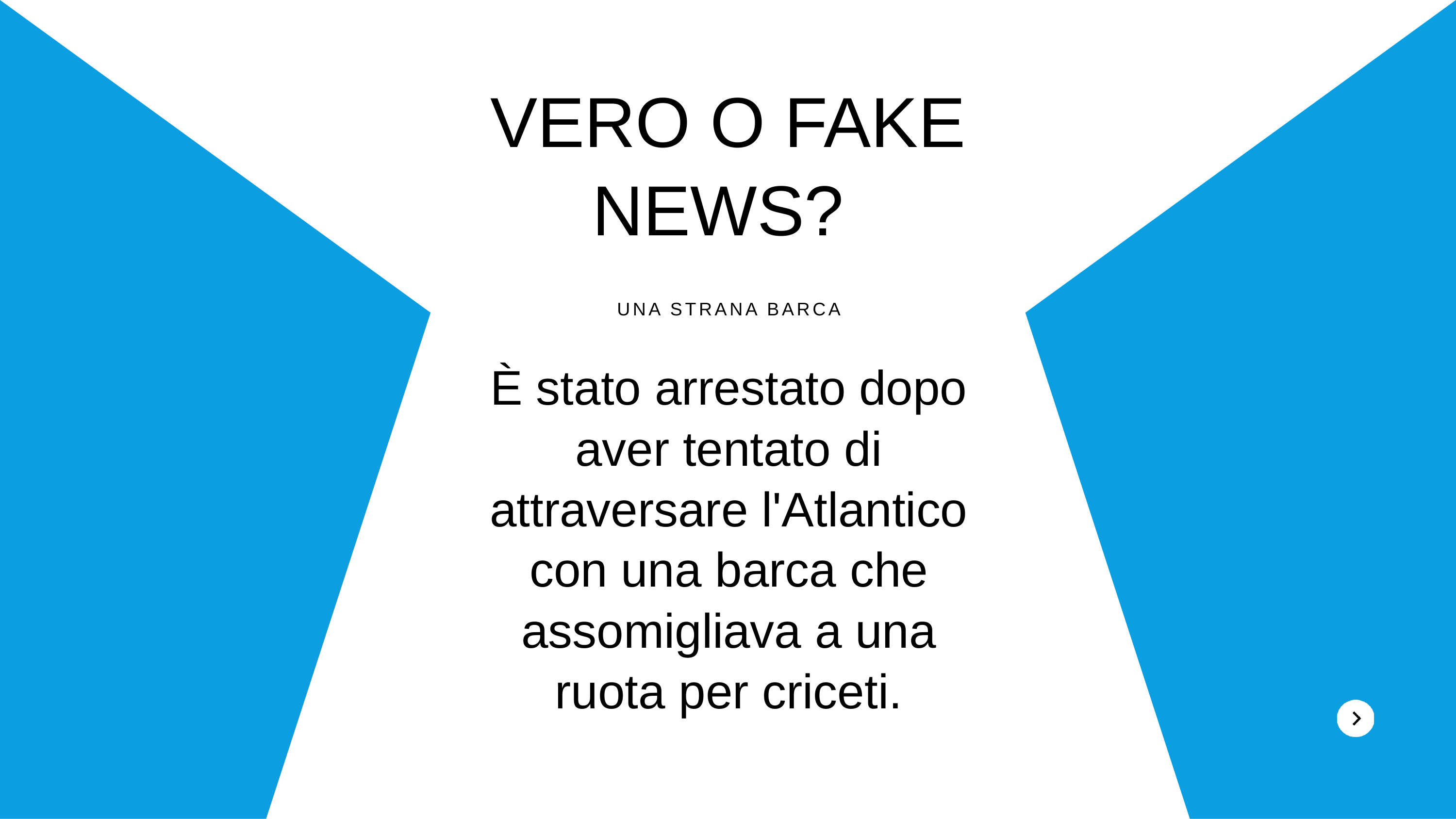

VERO O FAKE NEWS?
UNA STRANA BARCA
È stato arrestato dopo aver tentato di attraversare l'Atlantico con una barca che assomigliava a una ruota per criceti.